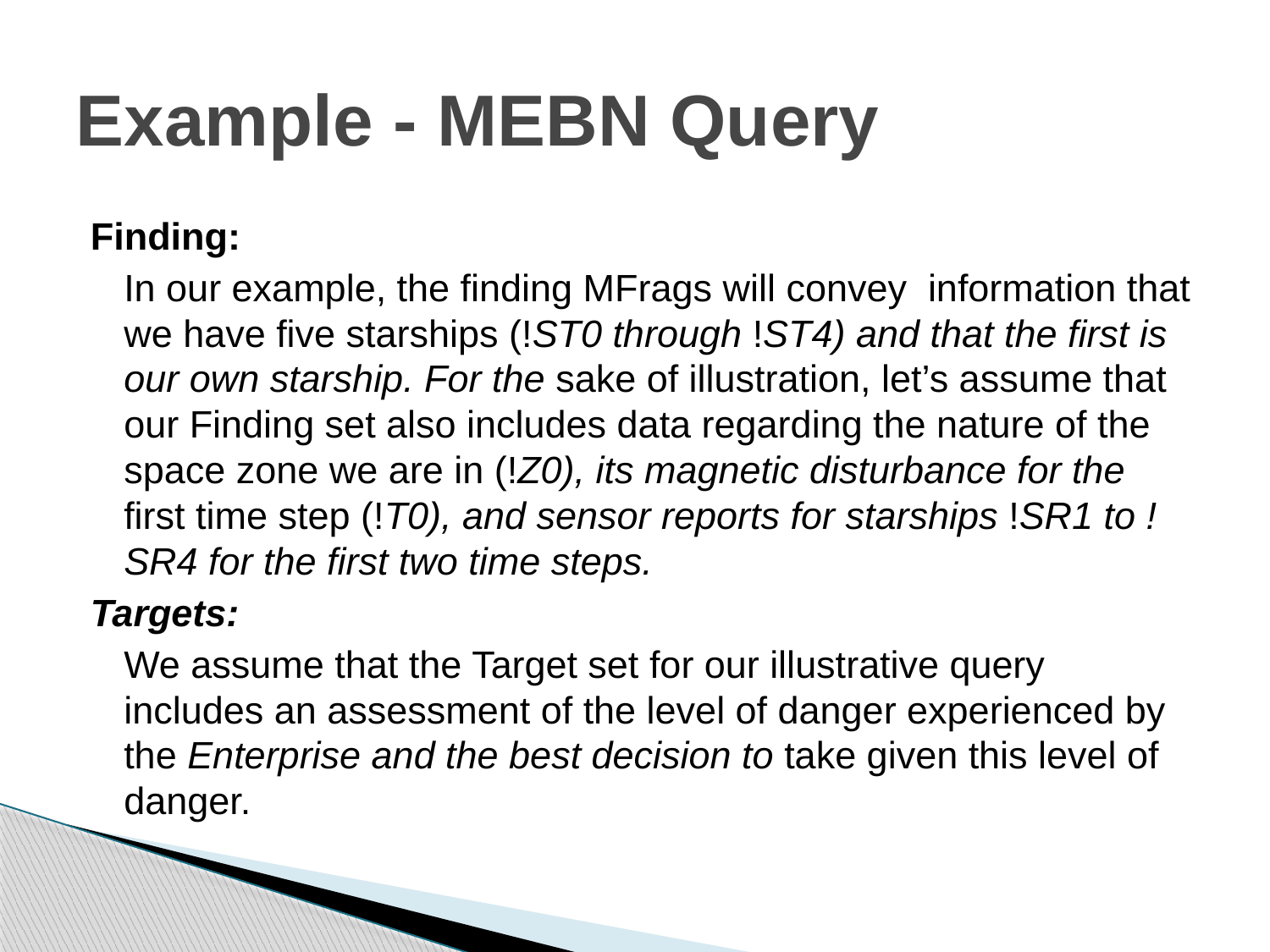

# Example - MEBN Query
Finding:
	In our example, the finding MFrags will convey  information that we have five starships (!ST0 through !ST4) and that the first is our own starship. For the sake of illustration, let’s assume that our Finding set also includes data regarding the nature of the space zone we are in (!Z0), its magnetic disturbance for the first time step (!T0), and sensor reports for starships !SR1 to !SR4 for the first two time steps.
Targets:
	We assume that the Target set for our illustrative query  includes an assessment of the level of danger experienced by the Enterprise and the best decision to take given this level of danger.